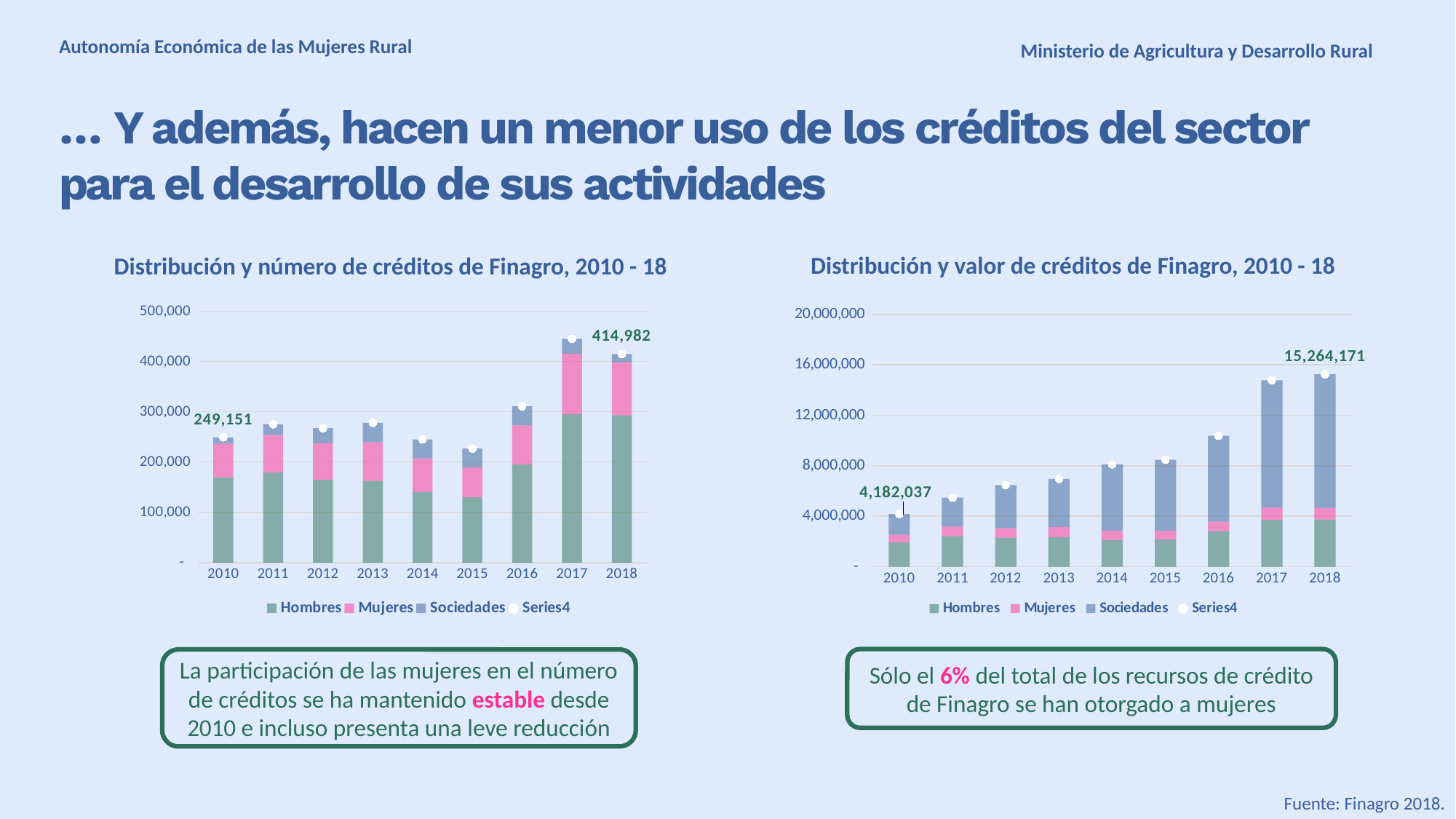

Autonomía Económica de las Mujeres Rural
Ministerio de Agricultura y Desarrollo Rural
… Y además, hacen un menor uso de los créditos del sector para el desarrollo de sus actividades
Distribución y valor de créditos de Finagro, 2010 - 18
Distribución y número de créditos de Finagro, 2010 - 18

### Chart

| Category | Hombres | Mujeres | Sociedades |  |
|---|---|---|---|---|
| 2010 | 169702.0 | 67051.0 | 12398.0 | 249151.0 |
| 2011 | 179275.0 | 74589.0 | 21080.0 | 274944.0 |
| 2012 | 164552.0 | 73059.0 | 29747.0 | 267358.0 |
| 2013 | 162596.0 | 77021.0 | 38408.0 | 278025.0 |
| 2014 | 140319.0 | 67226.0 | 37460.0 | 245005.0 |
| 2015 | 129860.0 | 59552.0 | 37493.0 | 226905.0 |
| 2016 | 195052.0 | 77940.0 | 37982.0 | 310974.0 |
| 2017 | 294934.0 | 120589.0 | 29914.0 | 445437.0 |
| 2018 | 293346.0 | 105390.0 | 16246.0 | 414982.0 |

### Chart

| Category | Hombres | Mujeres | Sociedades |  |
|---|---|---|---|---|
| 2010 | 1944889.945311 | 590282.69509 | 1646864.540322 | 4182037.1807230003 |
| 2011 | 2441696.031607 | 730580.542664 | 2300823.545895 | 5473100.120166 |
| 2012 | 2302867.585914 | 760109.216822 | 3409166.0043 | 6472142.807036 |
| 2013 | 2349470.451082 | 803132.994699 | 3808632.345183 | 6961235.790964 |
| 2014 | 2135874.706477 | 712833.091793 | 5264443.949692 | 8113151.747962 |
| 2015 | 2168621.812166 | 684618.573773 | 5633366.333462 | 8486606.719401 |
| 2016 | 2827840.1239984 | 750585.829225 | 6806350.52536198 | 10384776.478585381 |
| 2017 | 3717515.13829066 | 963136.03722045 | 10094755.0799382 | 14775406.25544931 |
| 2018 | 3740270.8508531298 | 938683.063657 | 10585217.236761 | 15264171.15127113 |
Sólo el 6% del total de los recursos de crédito de Finagro se han otorgado a mujeres
La participación de las mujeres en el número de créditos se ha mantenido estable desde 2010 e incluso presenta una leve reducción
Fuente: Finagro 2018.